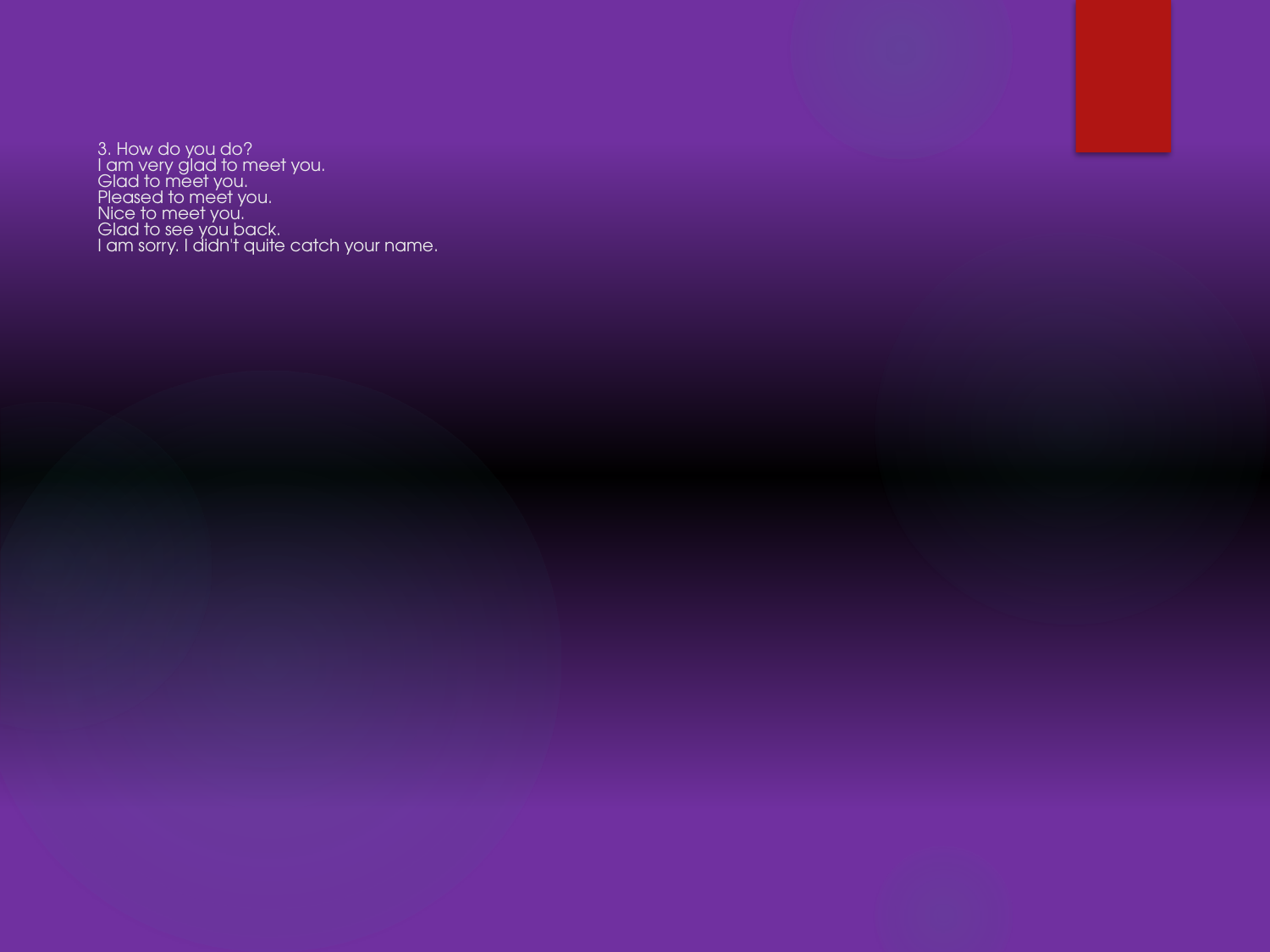

# 3. How do you do? I am very glad to meet you. Glad to meet you. Pleased to meet you. Nice to meet you. Glad to see you back. I am sorry. I didn't quite catch your name.